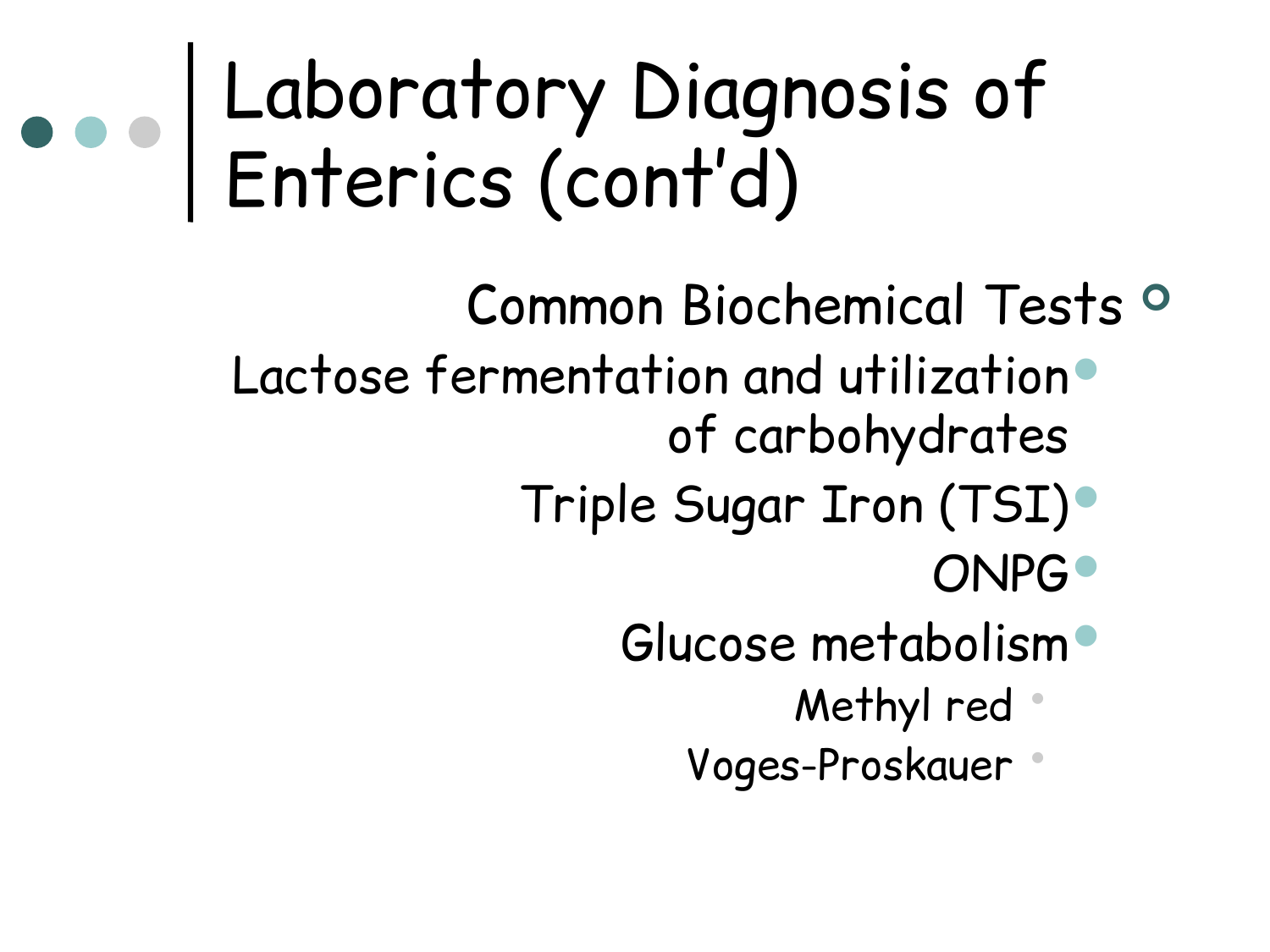

# Laboratory Diagnosis of Enterics (cont’d)
Common Biochemical Tests
Lactose fermentation and utilization of carbohydrates
Triple Sugar Iron (TSI)
ONPG
Glucose metabolism
Methyl red
Voges-Proskauer